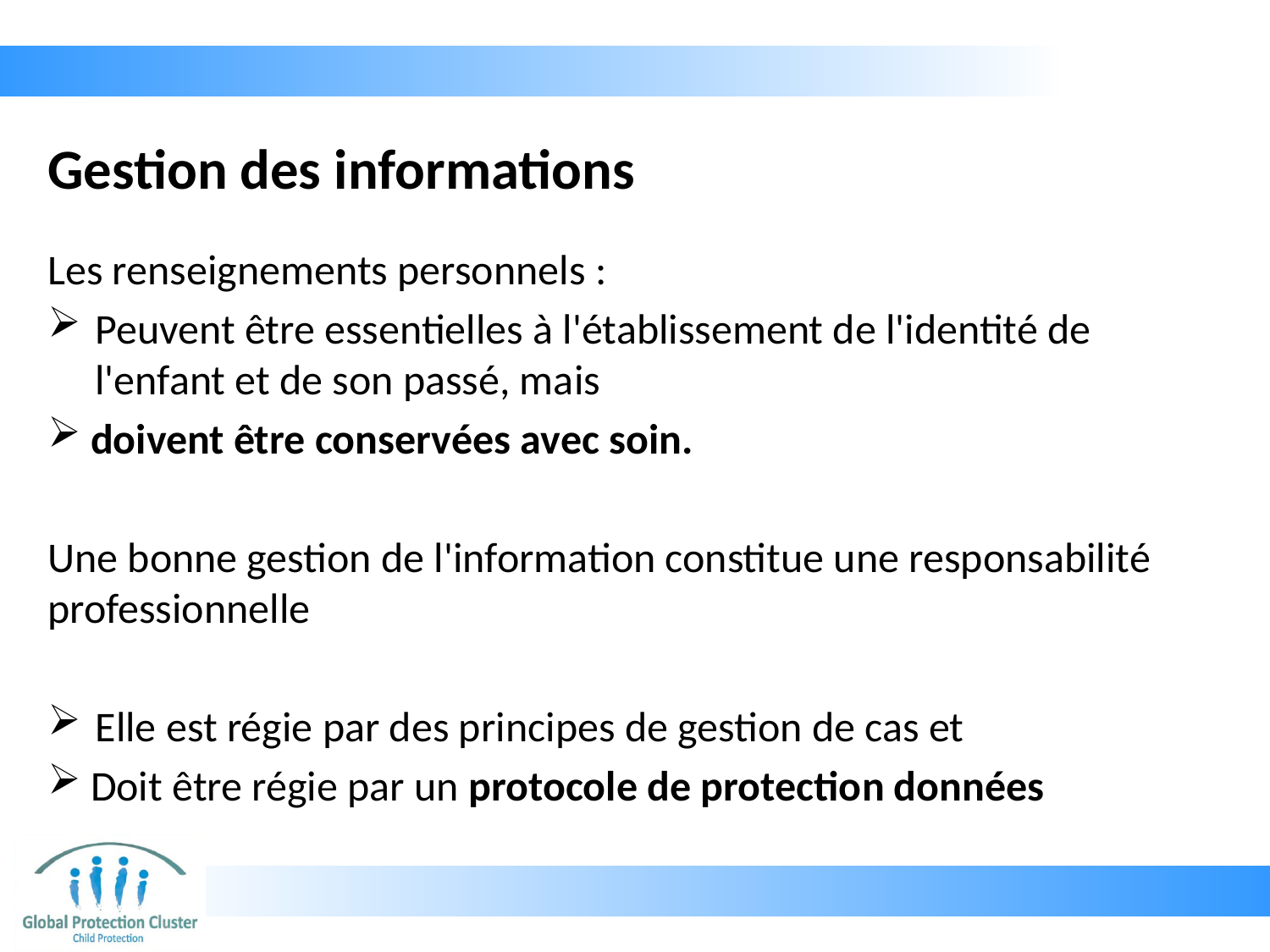

# Gestion des informations
Les renseignements personnels :
Peuvent être essentielles à l'établissement de l'identité de l'enfant et de son passé, mais
 doivent être conservées avec soin.

Une bonne gestion de l'information constitue une responsabilité professionnelle

Elle est régie par des principes de gestion de cas et
 Doit être régie par un protocole de protection données